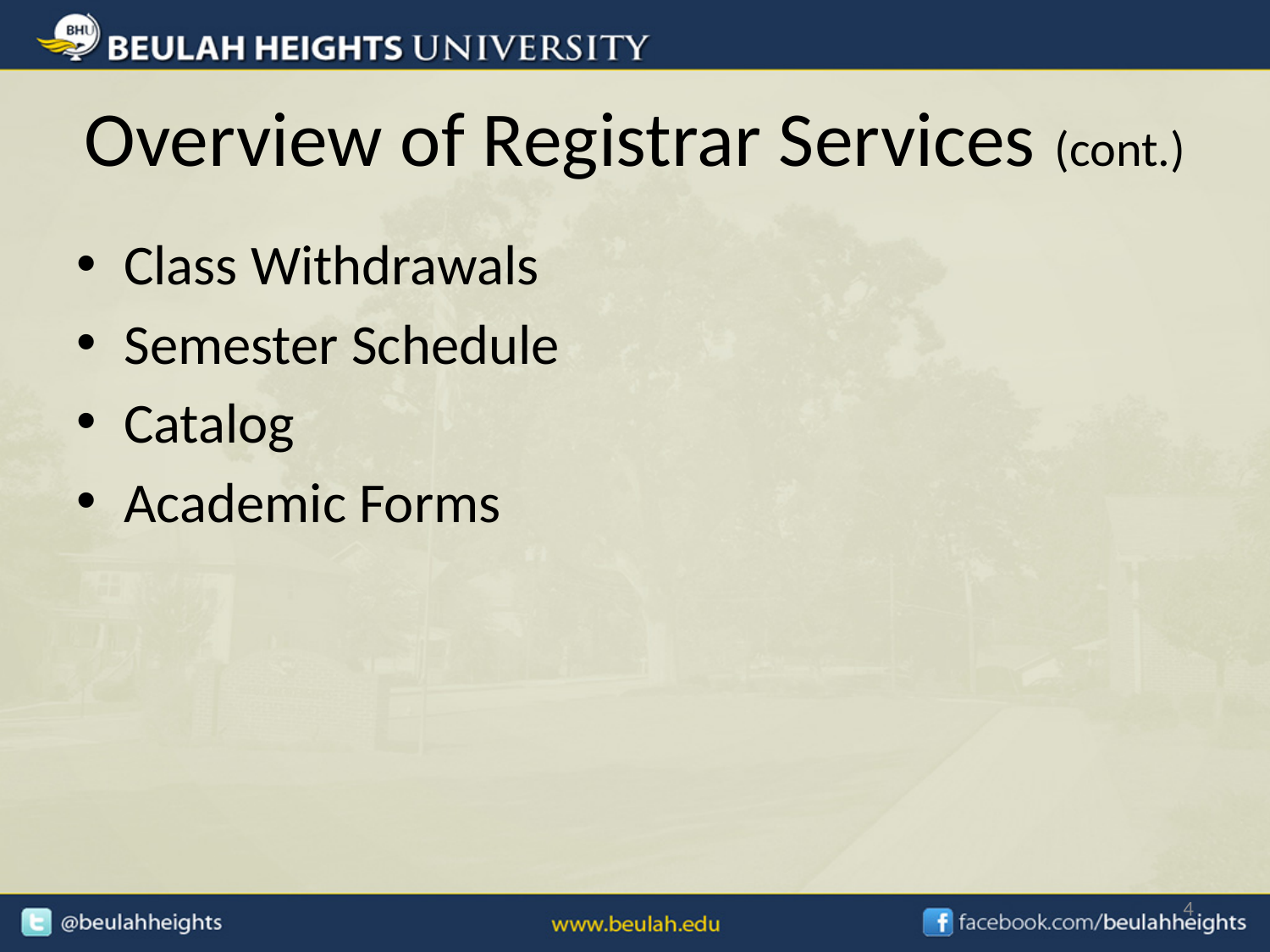

# Overview of Registrar Services (cont.)
Class Withdrawals
Semester Schedule
Catalog
Academic Forms

4